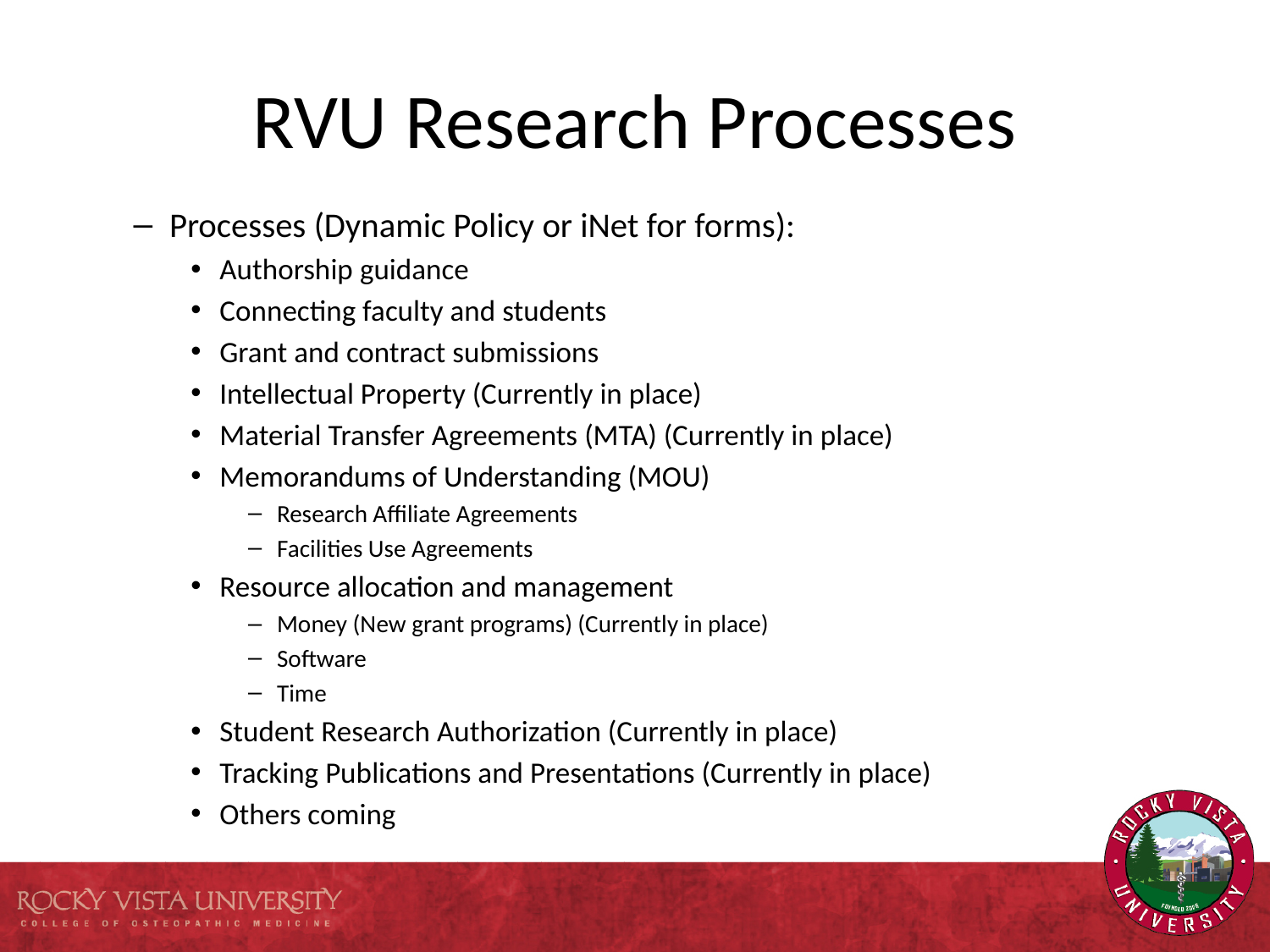

# RVU Research Processes
Processes (Dynamic Policy or iNet for forms):
Authorship guidance
Connecting faculty and students
Grant and contract submissions
Intellectual Property (Currently in place)
Material Transfer Agreements (MTA) (Currently in place)
Memorandums of Understanding (MOU)
Research Affiliate Agreements
Facilities Use Agreements
Resource allocation and management
Money (New grant programs) (Currently in place)
Software
Time
Student Research Authorization (Currently in place)
Tracking Publications and Presentations (Currently in place)
Others coming